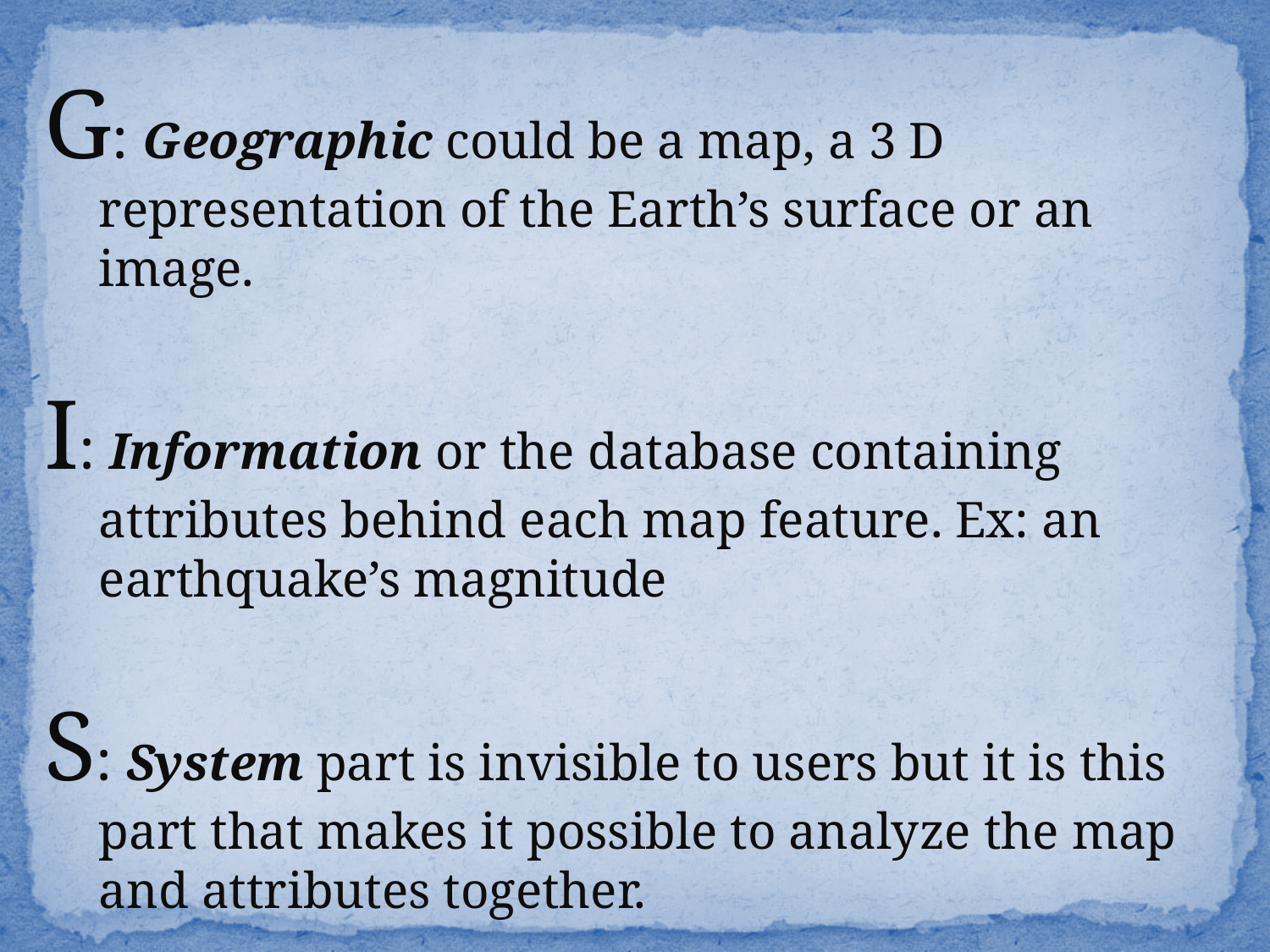

G: Geographic could be a map, a 3 D representation of the Earth’s surface or an image.
I: Information or the database containing  attributes behind each map feature. Ex: an earthquake’s magnitude
S: System part is invisible to users but it is this part that makes it possible to analyze the map and attributes together.